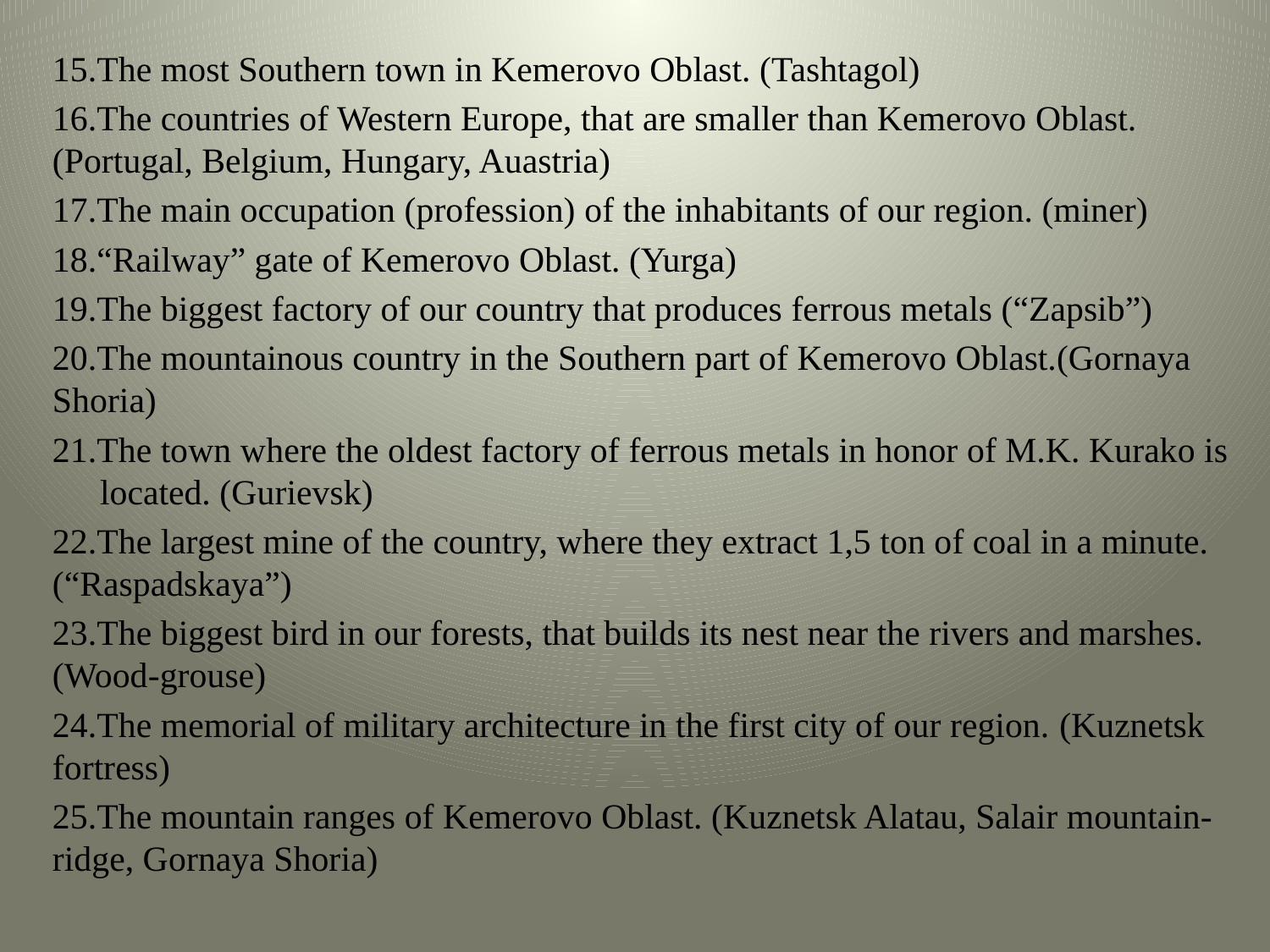

15.The most Southern town in Kemerovо Oblast. (Tashtagol)
16.The countries of Western Europe, that are smaller than Kemerovо Oblast. (Portugal, Belgium, Hungary, Auastria)
17.The main occupation (profession) of the inhabitants of our region. (miner)
18.“Railway” gate of Kemerovо Oblast. (Yurga)
19.The biggest factory of our country that produces ferrous metals (“Zapsib”)
20.The mountainous country in the Southern part of Kemerovо Oblast.(Gornaya Shoria)
21.The town where the oldest factory of ferrous metals in honor of M.K. Kurako is located. (Gurievsk)
22.The largest mine of the country, where they extract 1,5 ton of coal in a minute. (“Raspadskaya”)
23.The biggest bird in our forests, that builds its nest near the rivers and marshes. (Wood-grouse)
24.The memorial of military architecture in the first city of our region. (Kuznetsk fortress)
25.The mountain ranges of Kemerovо Oblast. (Kuznetsk Alatau, Salair mountain-ridge, Gornaya Shoria)